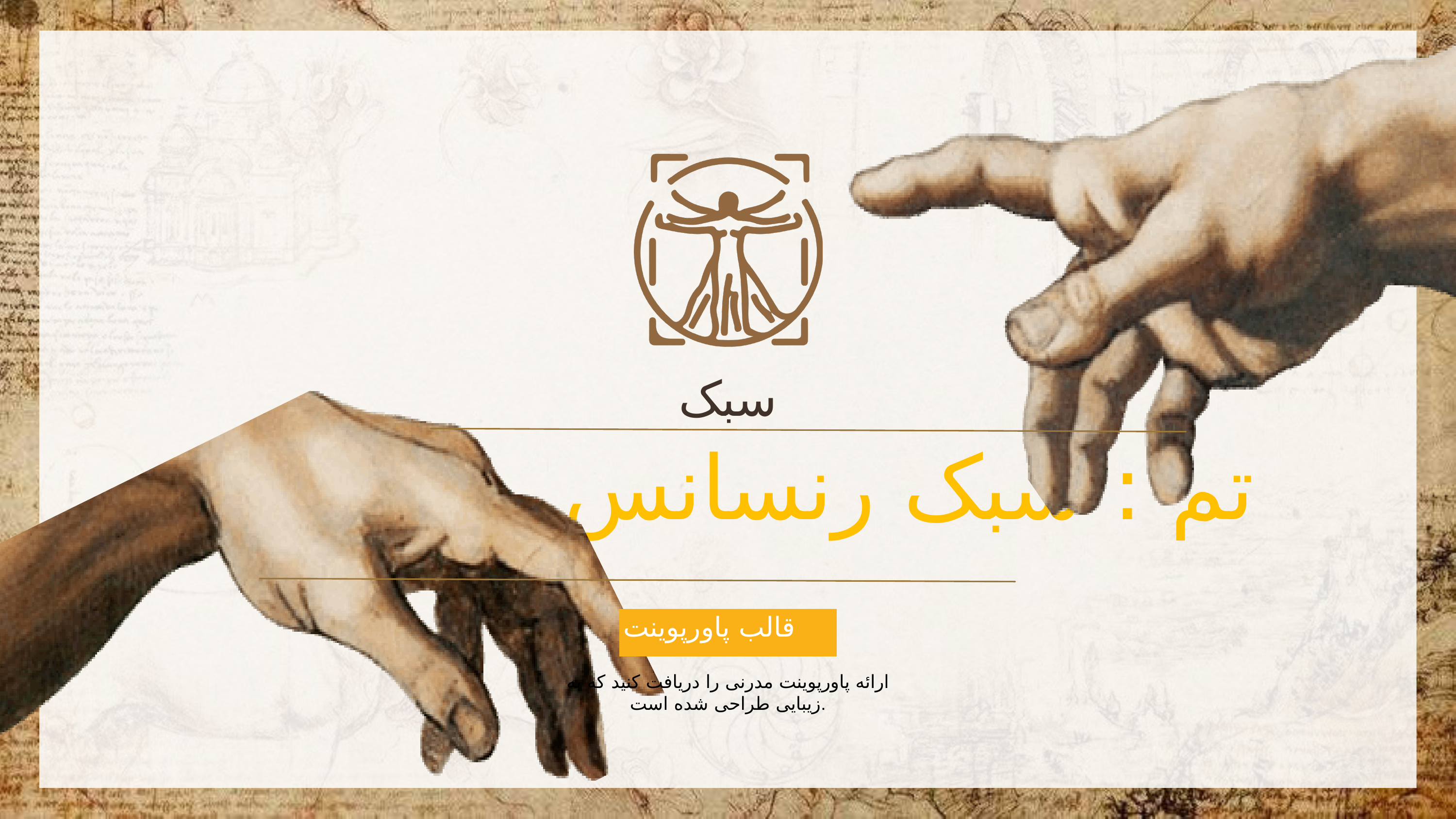

سبک

تم : سبک رنسانس

قالب پاورپوینت
ارائه پاورپوینت مدرنی را دریافت کنید که به زیبایی طراحی شده است.